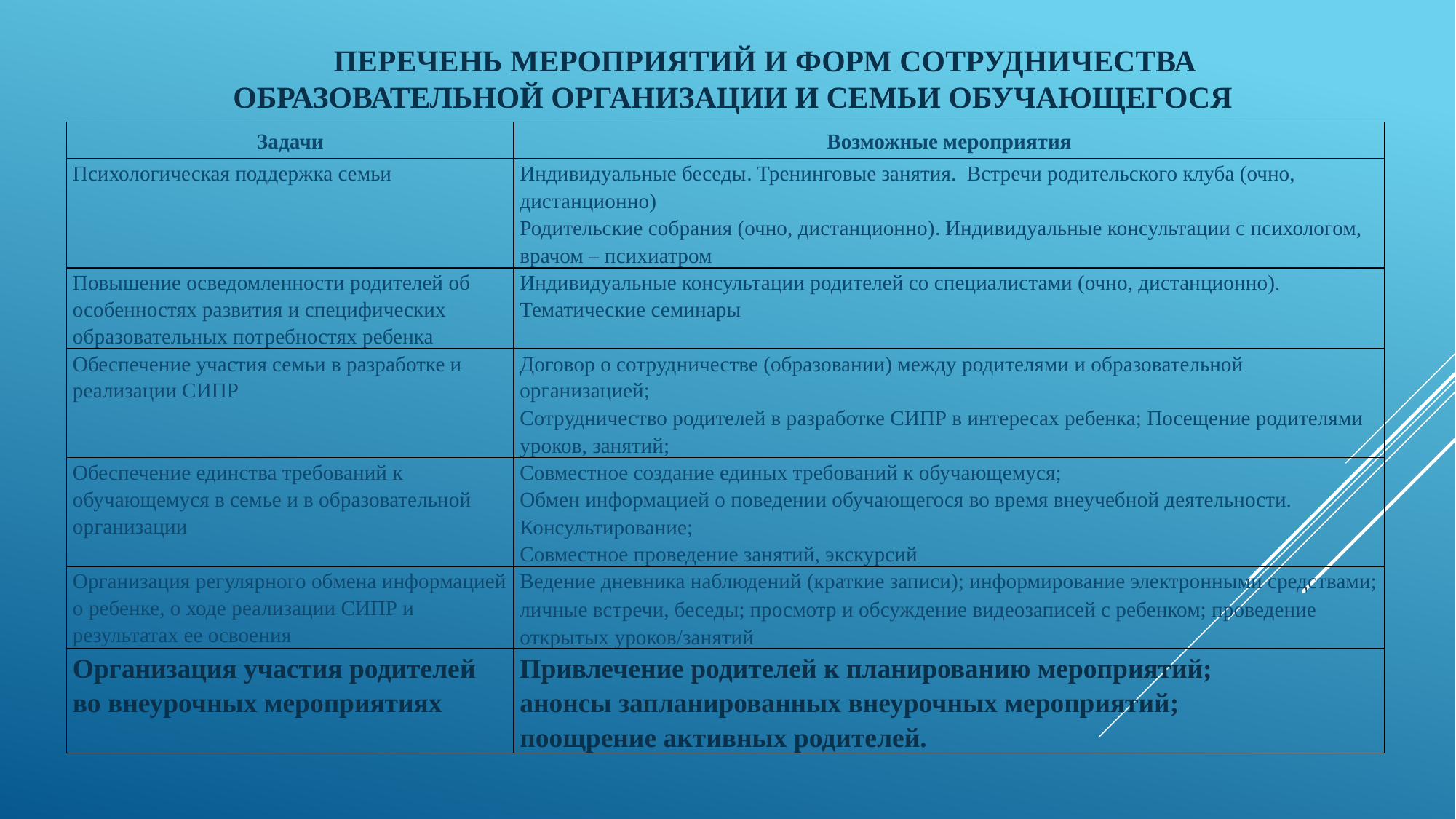

ПЕРЕЧЕНЬ МЕРОПРИЯТИЙ И ФОРМ СОТРУДНИЧЕСТВА ОБРАЗОВАТЕЛЬНОЙ ОРГАНИЗАЦИИ И СЕМЬИ ОБУЧАЮЩЕГОСЯ
| Задачи | Возможные мероприятия |
| --- | --- |
| Психологическая поддержка семьи | Индивидуальные беседы. Тренинговые занятия. Встречи родительского клуба (очно, дистанционно) Родительские собрания (очно, дистанционно). Индивидуальные консультации с психологом, врачом – психиатром |
| Повышение осведомленности родителей об особенностях развития и специфических образовательных потребностях ребенка | Индивидуальные консультации родителей со специалистами (очно, дистанционно). Тематические семинары |
| Обеспечение участия семьи в разработке и реализации СИПР | Договор о сотрудничестве (образовании) между родителями и образовательной организацией; Сотрудничество родителей в разработке СИПР в интересах ребенка; Посещение родителями уроков, занятий; |
| Обеспечение единства требований к обучающемуся в семье и в образовательной организации | Совместное создание единых требований к обучающемуся; Обмен информацией о поведении обучающегося во время внеучебной деятельности. Консультирование; Совместное проведение занятий, экскурсий |
| Организация регулярного обмена информацией о ребенке, о ходе реализации СИПР и результатах ее освоения | Ведение дневника наблюдений (краткие записи); информирование электронными средствами; личные встречи, беседы; просмотр и обсуждение видеозаписей с ребенком; проведение открытых уроков/занятий |
| Организация участия родителей во внеурочных мероприятиях | Привлечение родителей к планированию мероприятий; анонсы запланированных внеурочных мероприятий; поощрение активных родителей. |